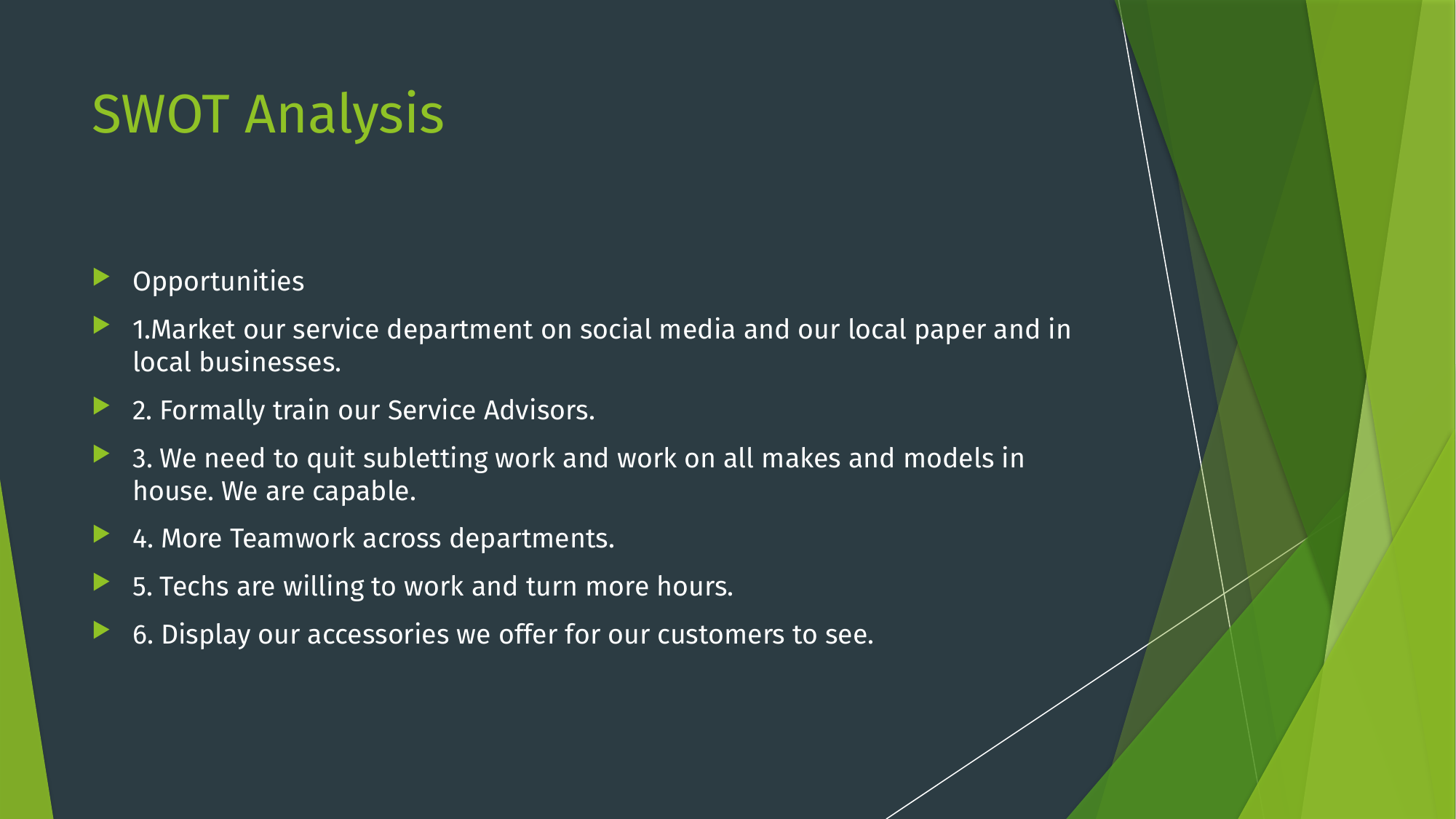

# SWOT Analysis
Opportunities
1.Market our service department on social media and our local paper and in local businesses.
2. Formally train our Service Advisors.
3. We need to quit subletting work and work on all makes and models in house. We are capable.
4. More Teamwork across departments.
5. Techs are willing to work and turn more hours.
6. Display our accessories we offer for our customers to see.